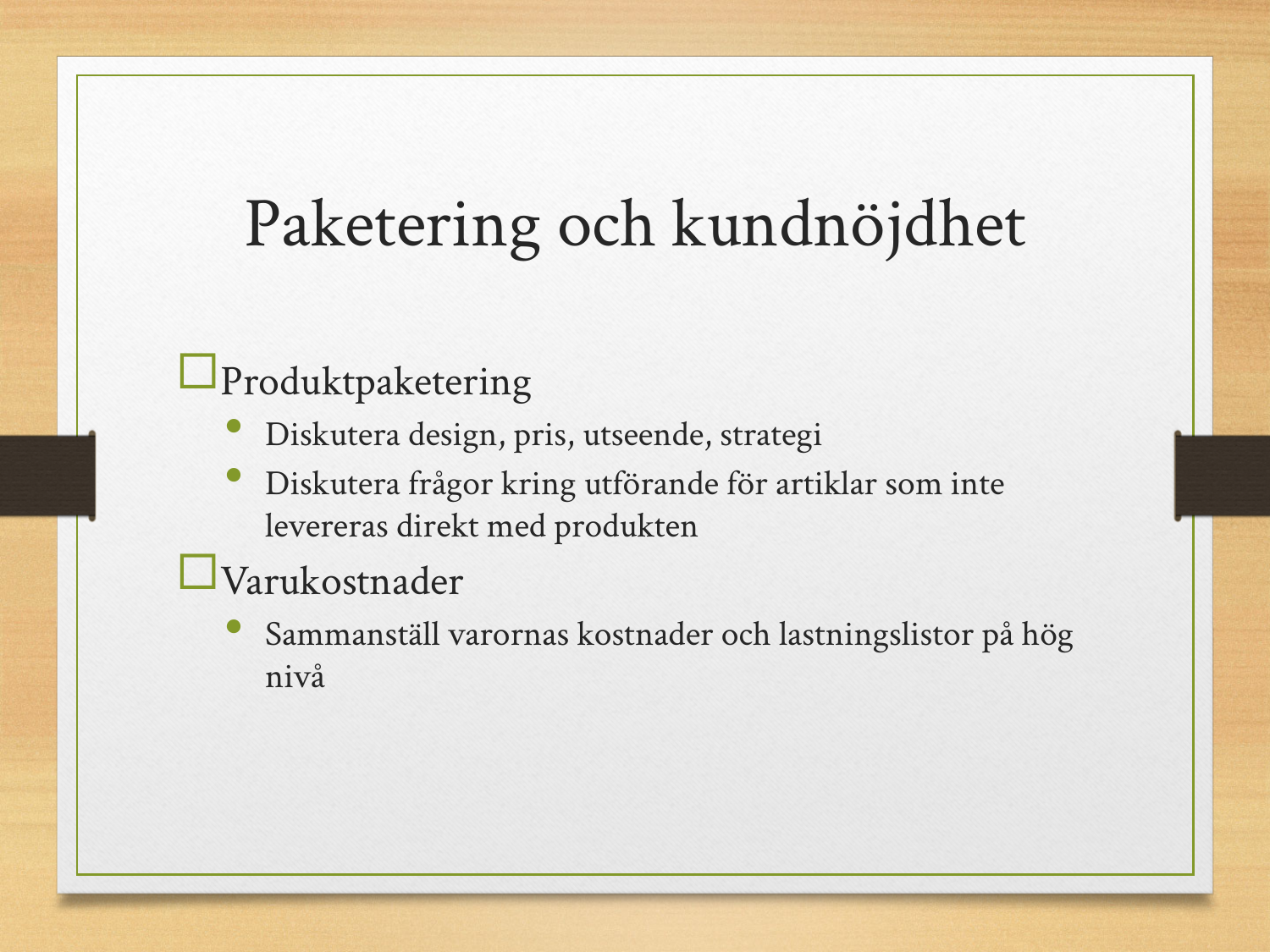

# Paketering och kundnöjdhet
Produktpaketering
Diskutera design, pris, utseende, strategi
Diskutera frågor kring utförande för artiklar som inte levereras direkt med produkten
Varukostnader
Sammanställ varornas kostnader och lastningslistor på hög nivå